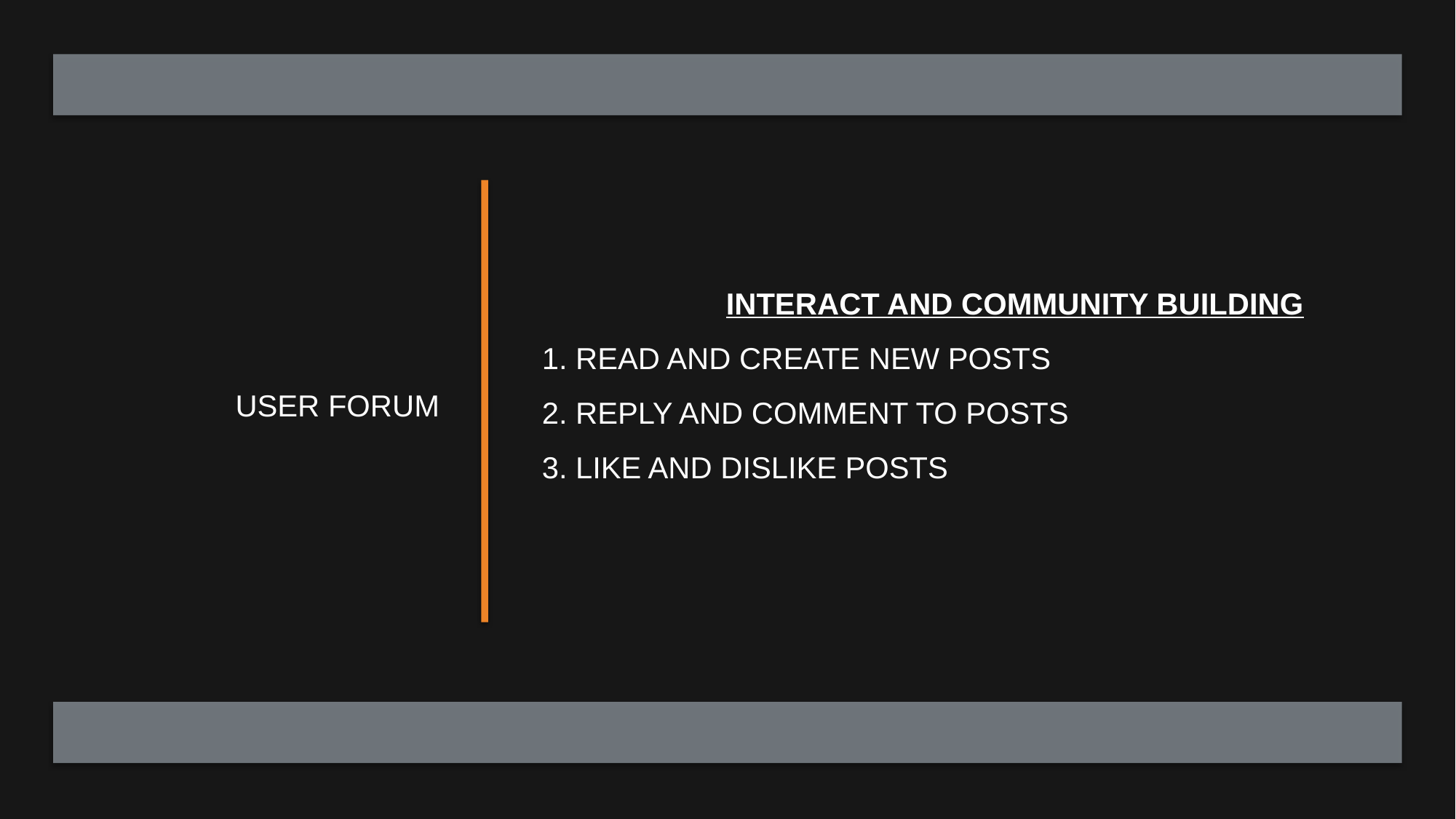

User Forum
# Interact and Community Building 1. read and Create new posts 2. Reply and comment to posts 3. Like and dislike posts